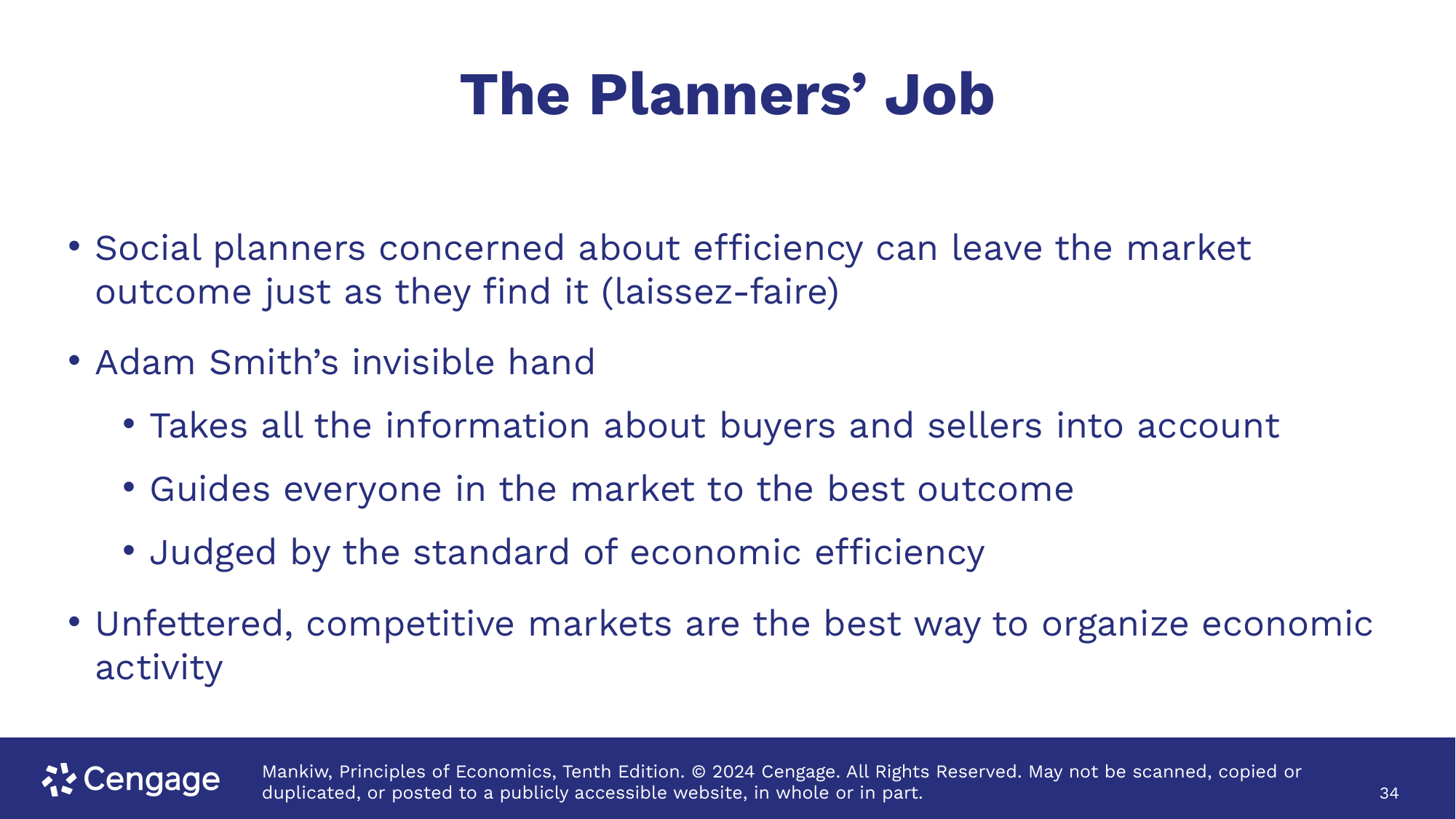

# The Planners’ Job
Social planners concerned about efficiency can leave the market outcome just as they find it (laissez-faire)
Adam Smith’s invisible hand
Takes all the information about buyers and sellers into account
Guides everyone in the market to the best outcome
Judged by the standard of economic efficiency
Unfettered, competitive markets are the best way to organize economic activity